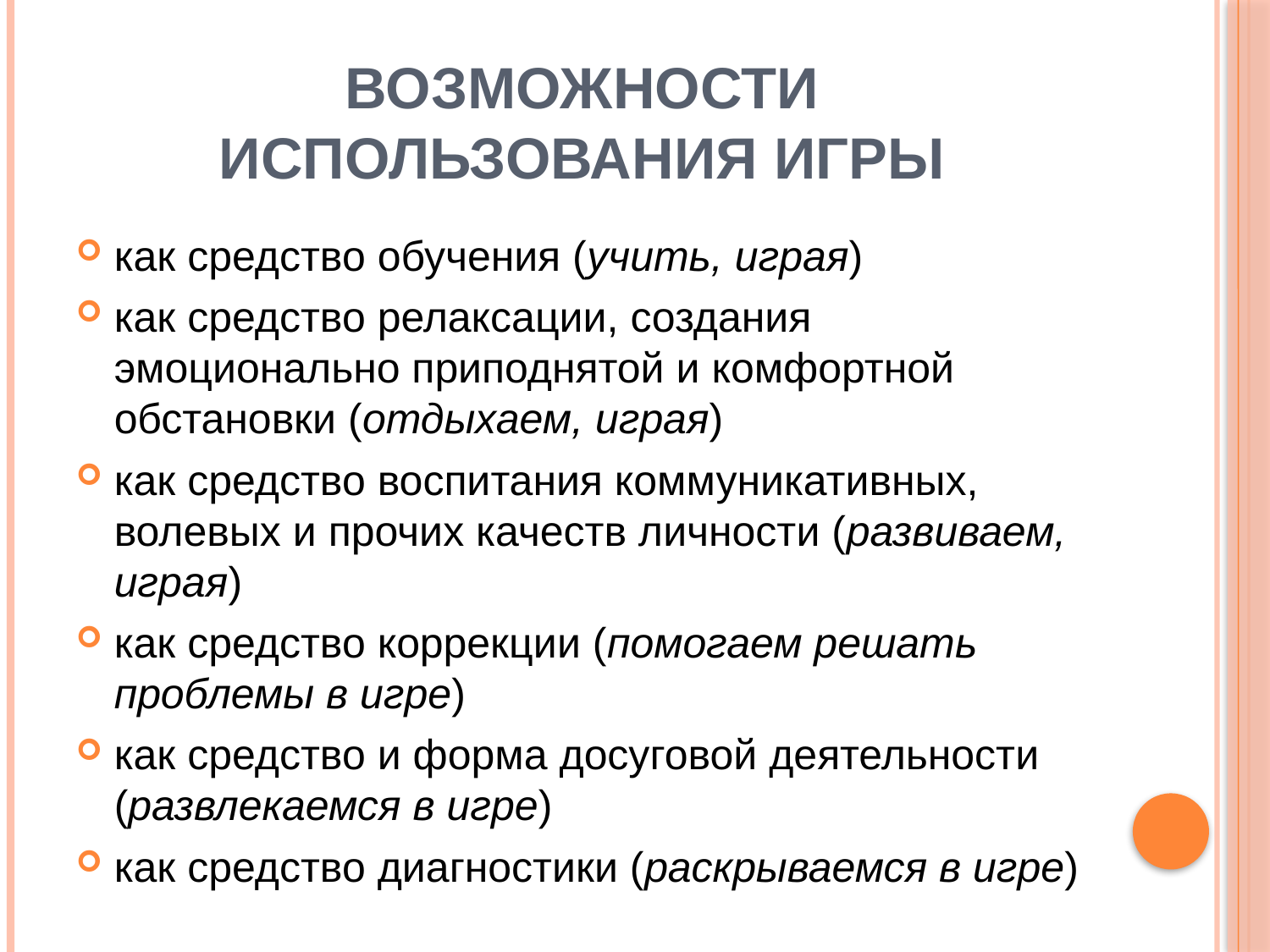

# ВОЗМОЖНОСТИ ИСПОЛЬЗОВАНИЯ ИГРЫ
как средство обучения (учить, играя)
как средство релаксации, создания эмоционально приподнятой и комфортной обстановки (отдыхаем, играя)
как средство воспитания коммуникативных, волевых и прочих качеств личности (развиваем, играя)
как средство коррекции (помогаем решать проблемы в игре)
как средство и форма досуговой деятельности (развлекаемся в игре)
как средство диагностики (раскрываемся в игре)